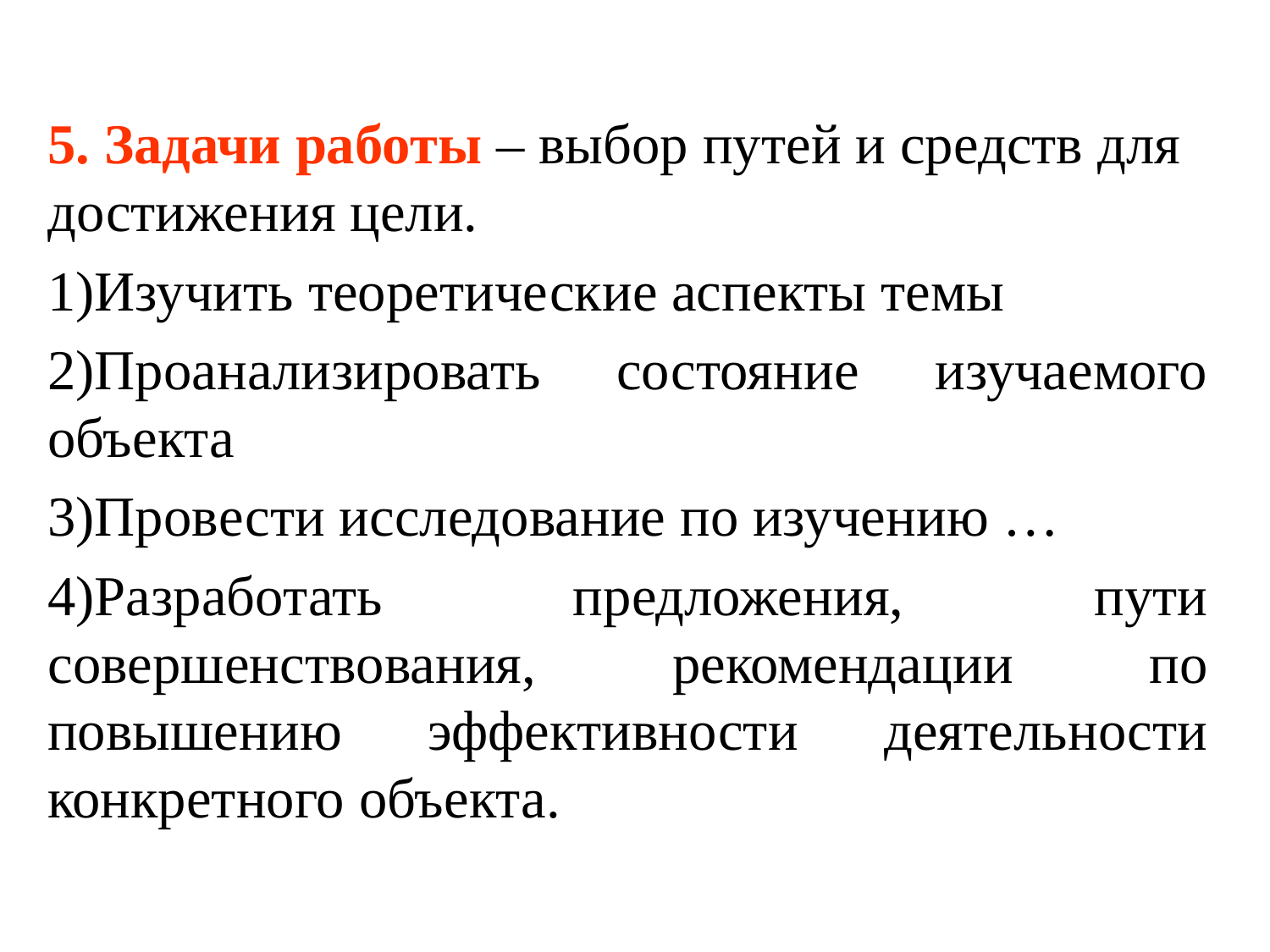

5. Задачи работы – выбор путей и средств для достижения цели.
Изучить теоретические аспекты темы
Проанализировать состояние изучаемого объекта
Провести исследование по изучению …
Разработать предложения, пути совершенствования, рекомендации по повышению эффективности деятельности конкретного объекта.